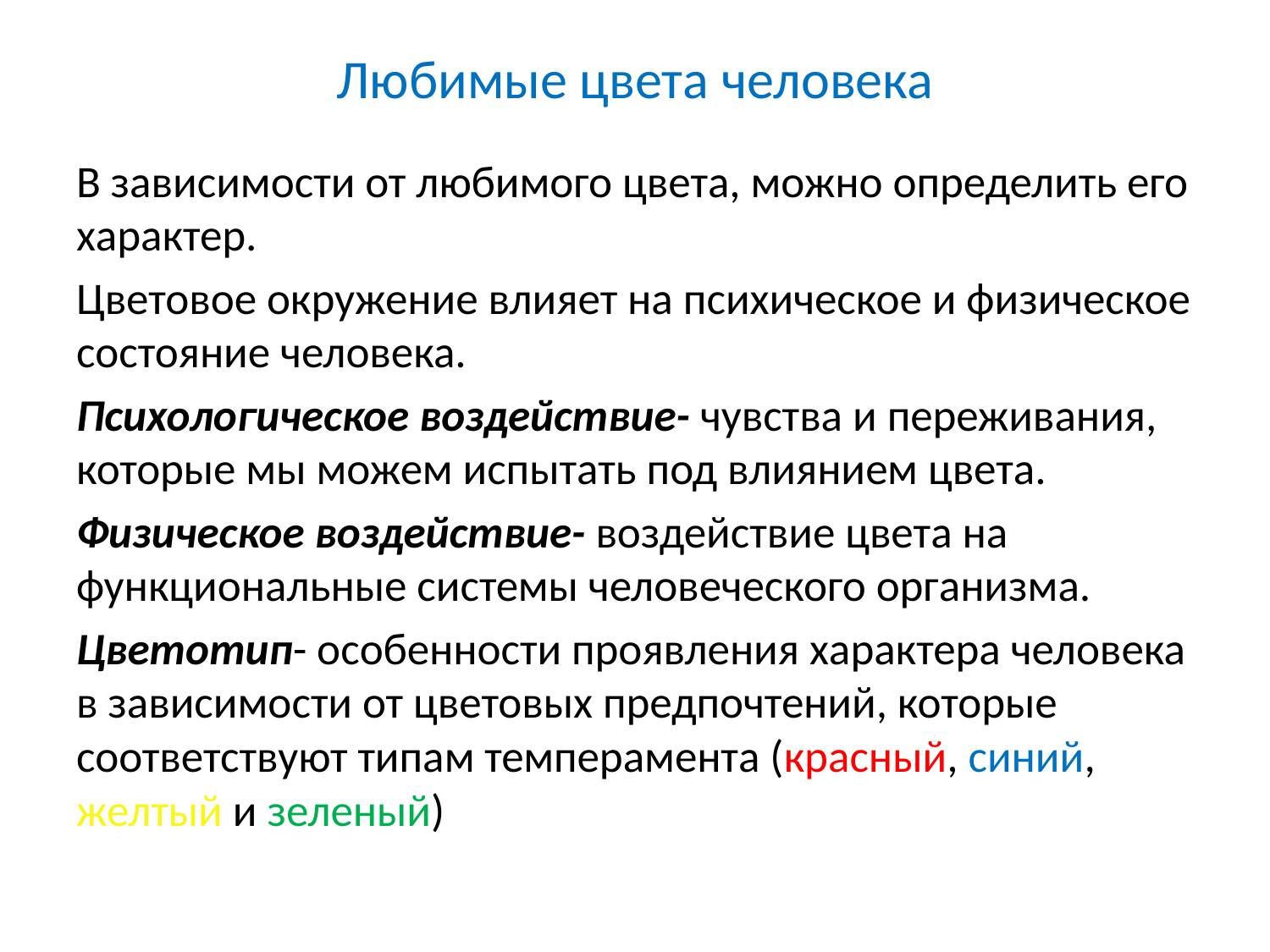

# Любимые цвета человека
В зависимости от любимого цвета, можно определить его характер.
Цветовое окружение влияет на психическое и физическое состояние человека.
Психологическое воздействие- чувства и переживания, которые мы можем испытать под влиянием цвета.
Физическое воздействие- воздействие цвета на функциональные системы человеческого организма.
Цветотип- особенности проявления характера человека в зависимости от цветовых предпочтений, которые соответствуют типам темперамента (красный, синий, желтый и зеленый)